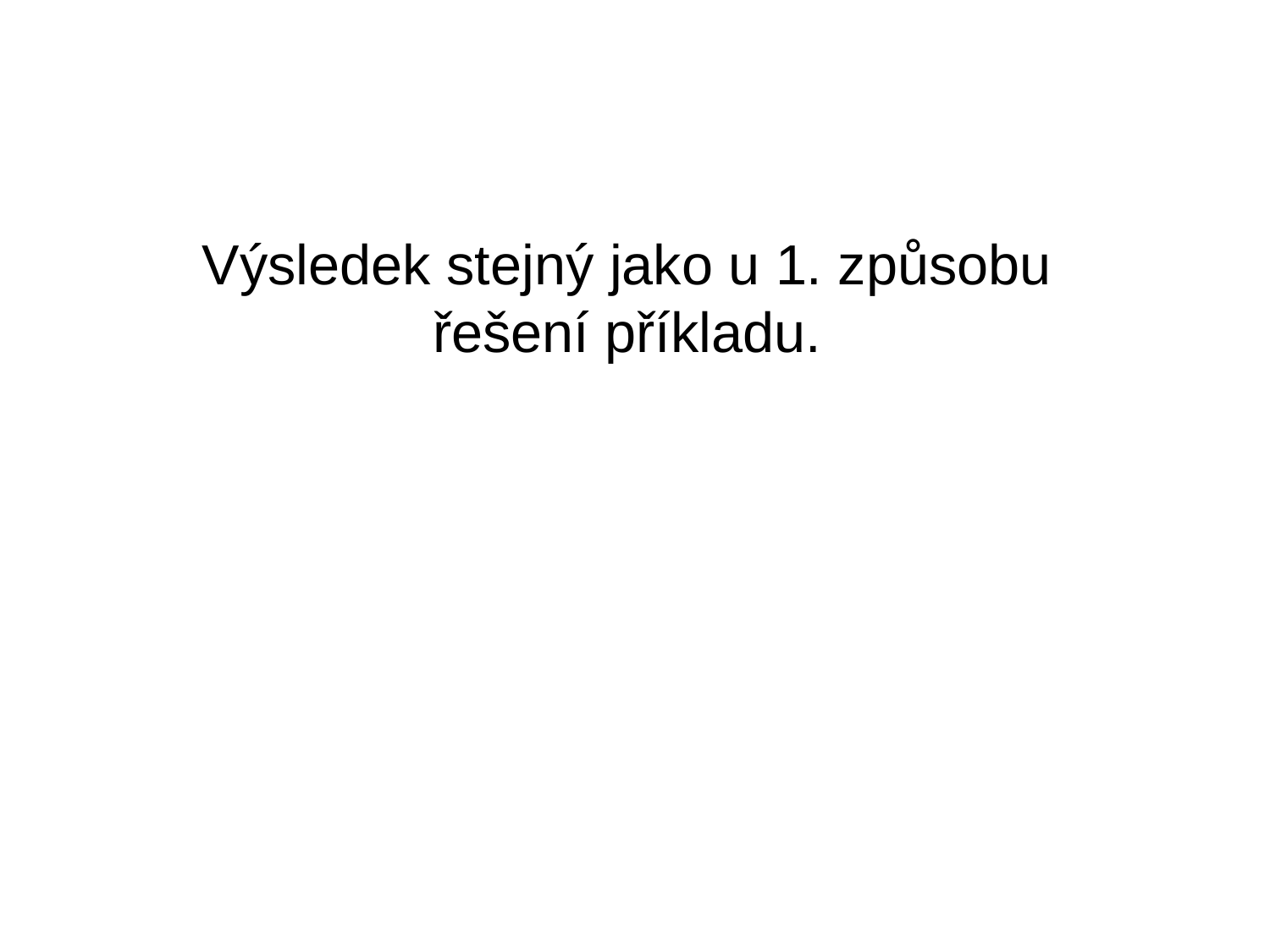

Výsledek stejný jako u 1. způsobu
řešení příkladu.